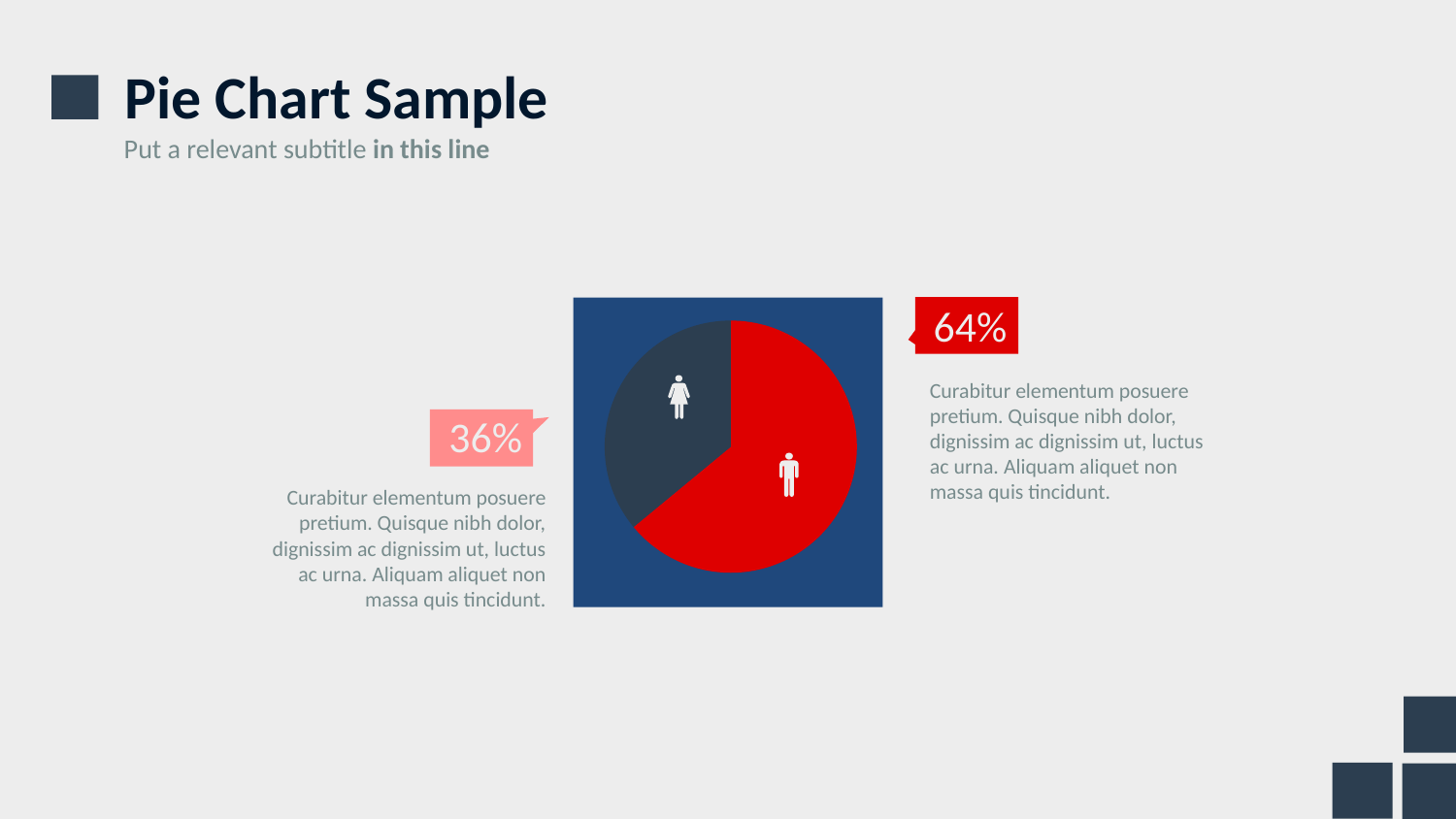

Pie Chart Sample

Put a relevant subtitle in this line
64%

### Chart

| Category | Column1 |
|---|---|
| male | 64.0 |
| female | 36.0 |
Curabitur elementum posuere pretium. Quisque nibh dolor, dignissim ac dignissim ut, luctus ac urna. Aliquam aliquet non massa quis tincidunt.

36%

Curabitur elementum posuere pretium. Quisque nibh dolor, dignissim ac dignissim ut, luctus ac urna. Aliquam aliquet non massa quis tincidunt.